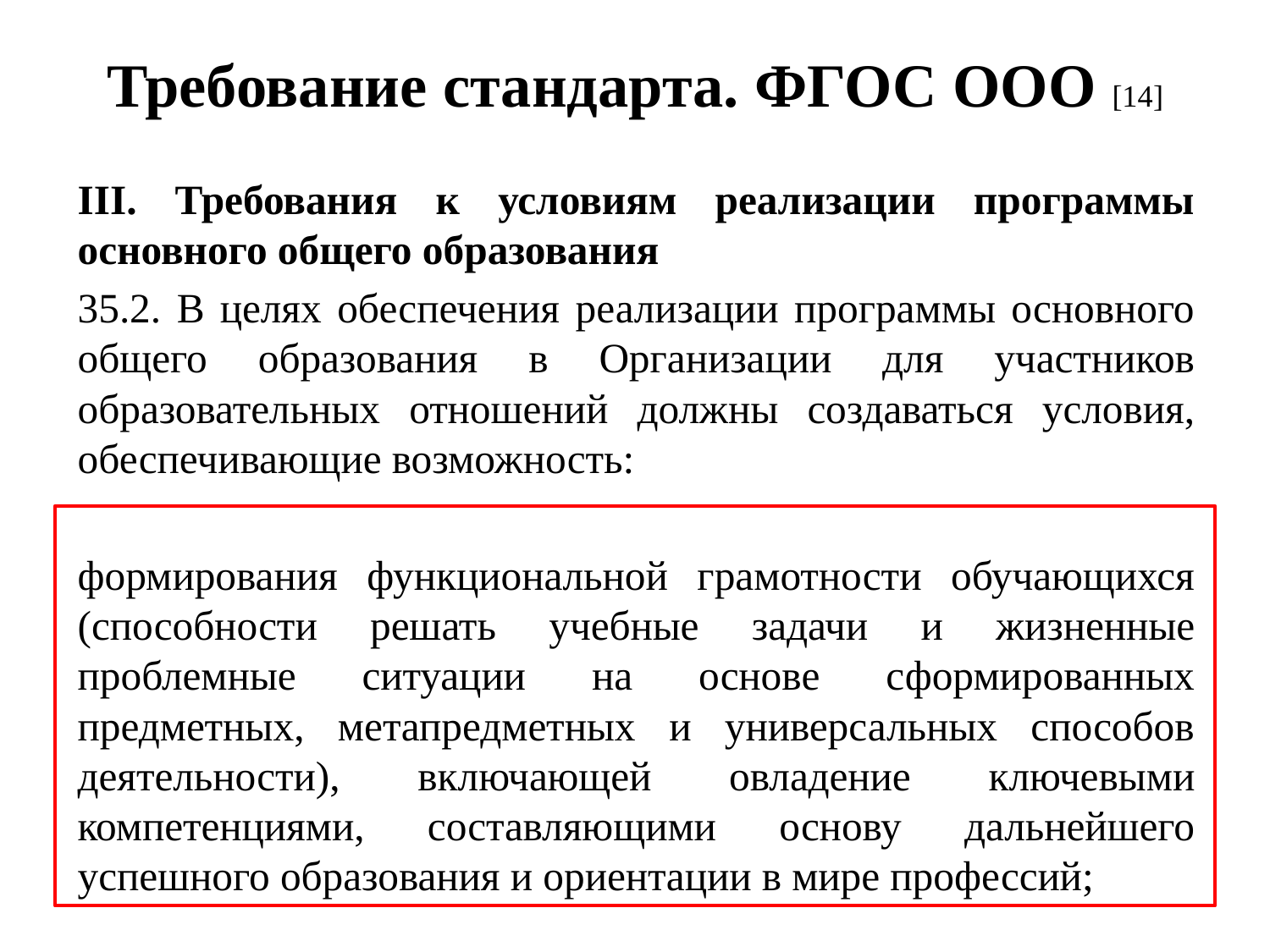

# Требование стандарта. ФГОС ООО [14]
III. Требования к условиям реализации программы основного общего образования
35.2. В целях обеспечения реализации программы основного общего образования в Организации для участников образовательных отношений должны создаваться условия, обеспечивающие возможность:

формирования функциональной грамотности обучающихся (способности решать учебные задачи и жизненные проблемные ситуации на основе сформированных предметных, метапредметных и универсальных способов деятельности), включающей овладение ключевыми компетенциями, составляющими основу дальнейшего успешного образования и ориентации в мире профессий;